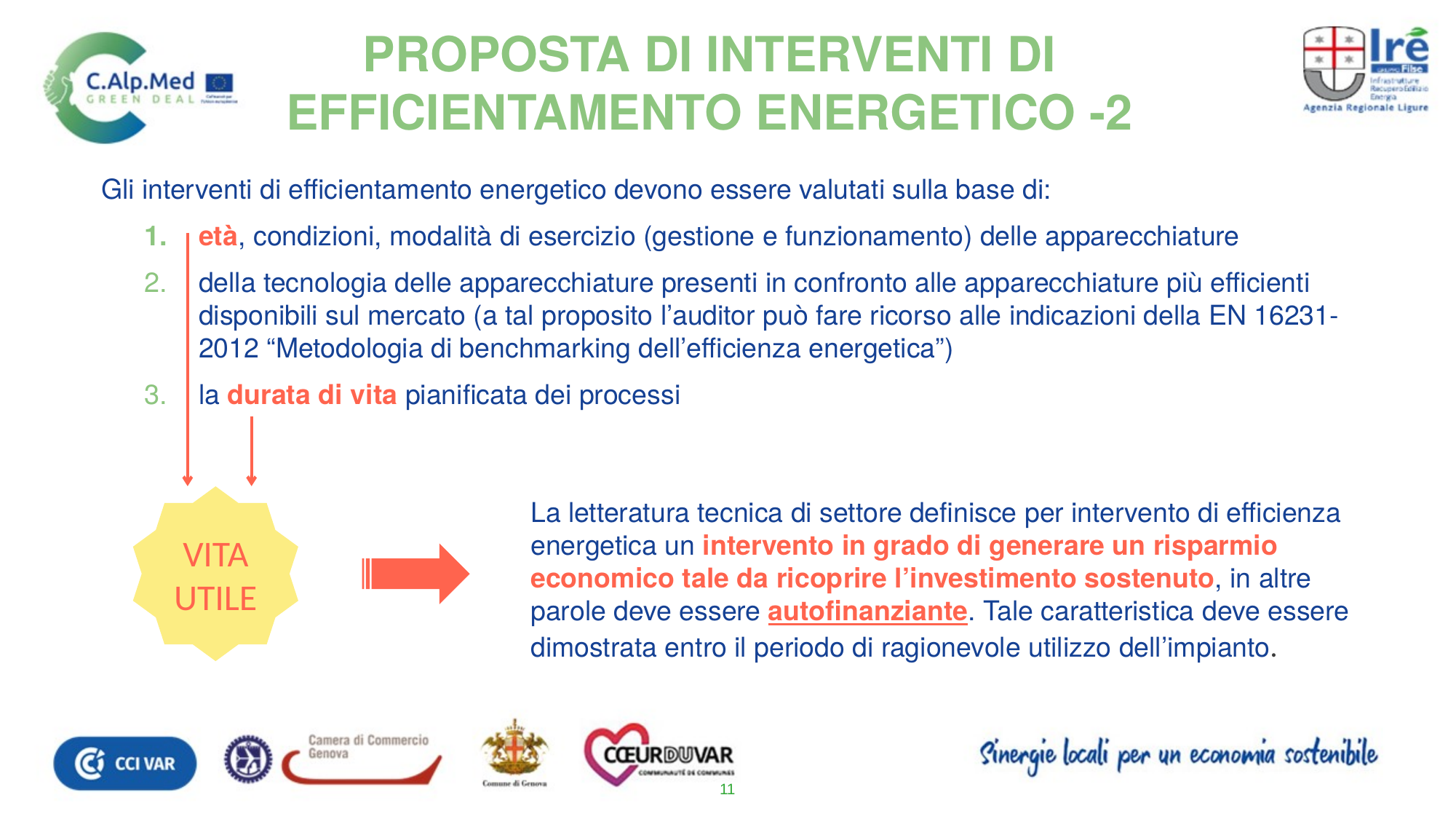

Proposta di interventi di efficientamento energetico -2
Gli interventi di efficientamento energetico devono essere valutati sulla base di:
età, condizioni, modalità di esercizio (gestione e funzionamento) delle apparecchiature
della tecnologia delle apparecchiature presenti in confronto alle apparecchiature più efficienti disponibili sul mercato (a tal proposito l’auditor può fare ricorso alle indicazioni della EN 16231-2012 “Metodologia di benchmarking dell’efficienza energetica”)
la durata di vita pianificata dei processi

VITA UTILE
La letteratura tecnica di settore definisce per intervento di efficienza energetica un intervento in grado di generare un risparmio economico tale da ricoprire l’investimento sostenuto, in altre parole deve essere autofinanziante. Tale caratteristica deve essere dimostrata entro il periodo di ragionevole utilizzo dell’impianto.

11